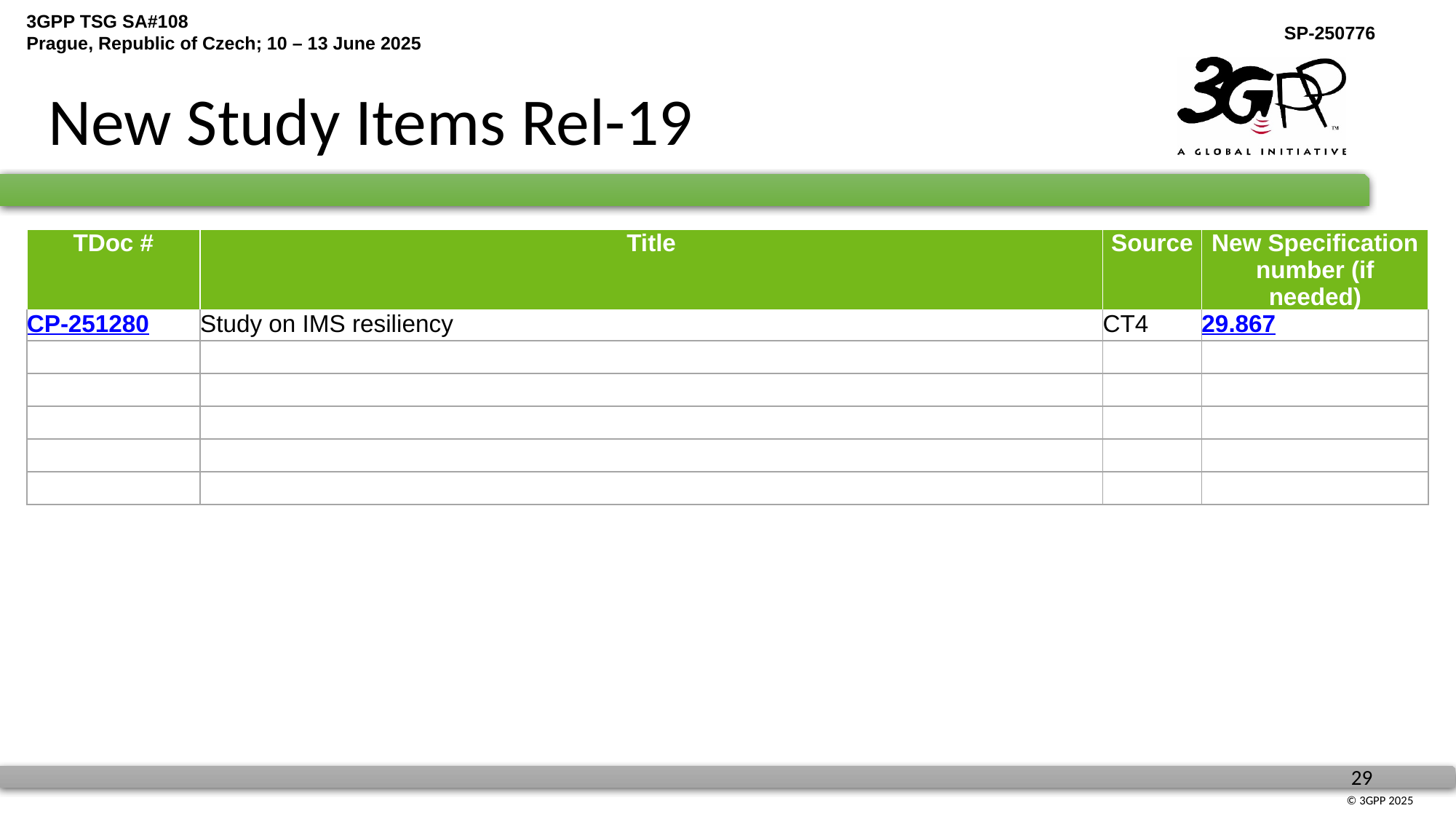

# New Study Items Rel-19
| TDoc # | Title | Source | New Specification number (if needed) |
| --- | --- | --- | --- |
| CP-251280 | Study on IMS resiliency | CT4 | 29.867 |
|  |  |  |  |
|  |  |  |  |
|  |  |  |  |
|  |  |  |  |
|  |  |  |  |